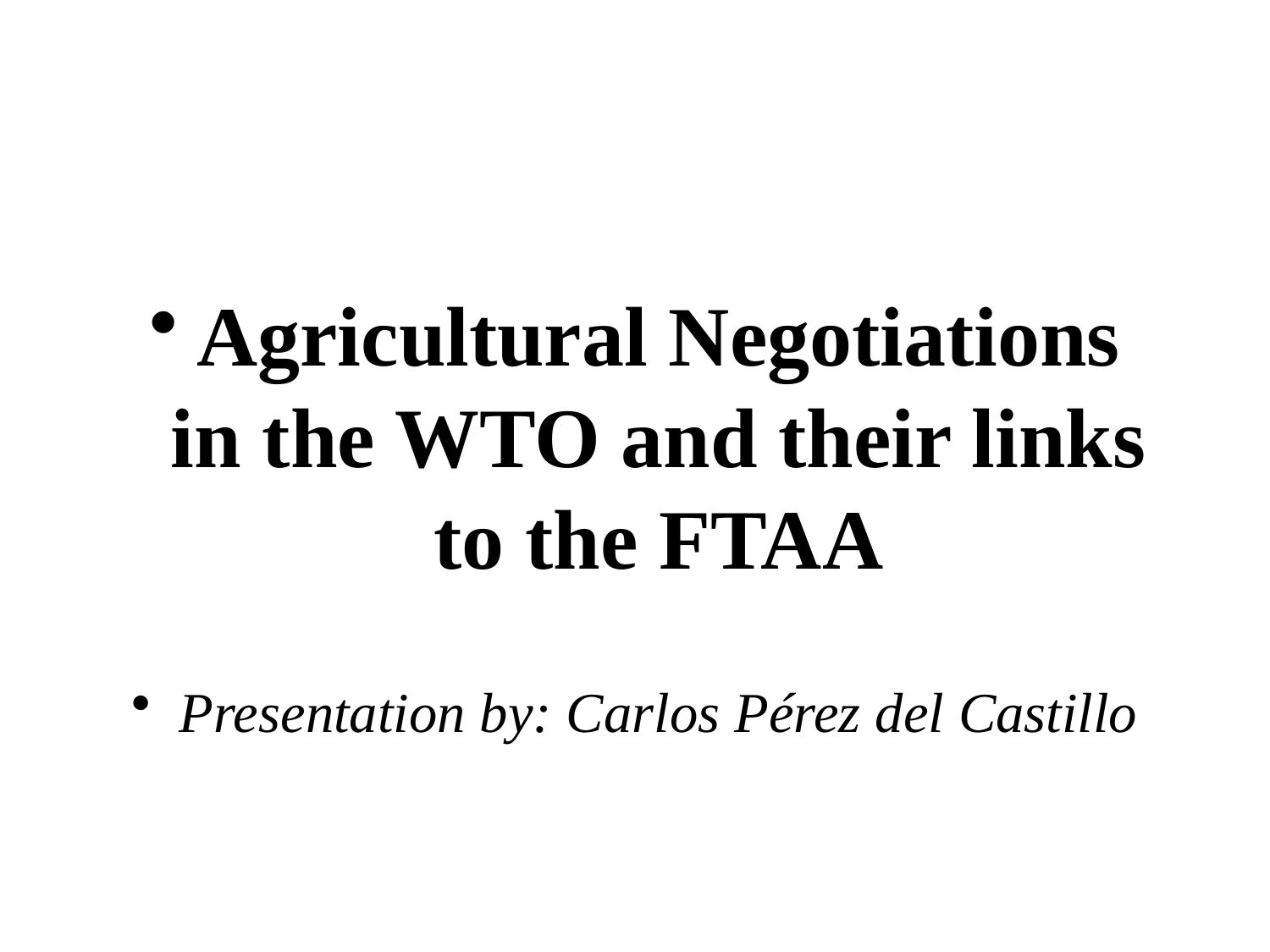

#
Agricultural Negotiations in the WTO and their links to the FTAA

Presentation by: Carlos Pérez del Castillo